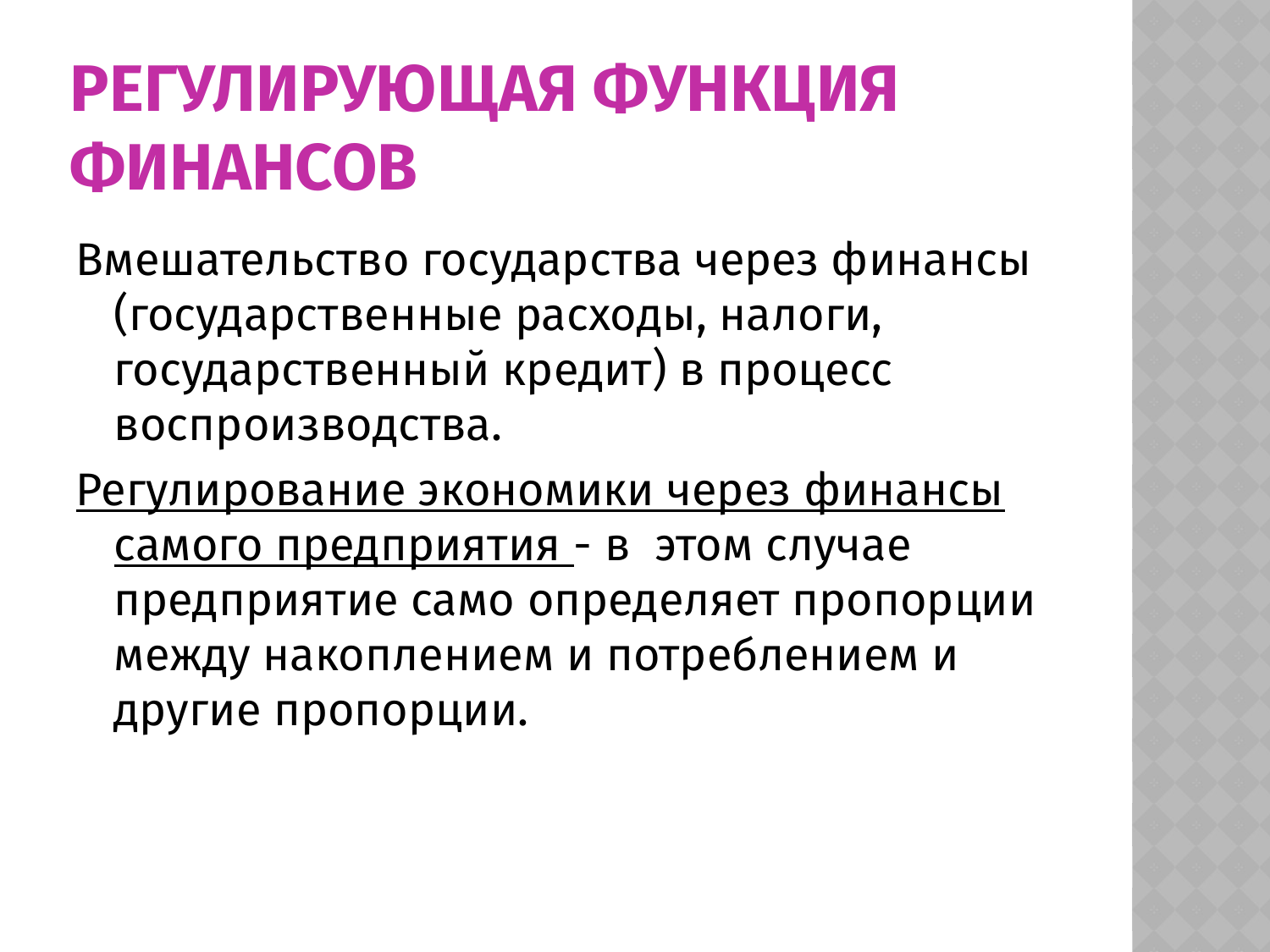

# Регулирующая функция финансов
Вмешательство государства через финансы (государственные расходы, налоги, государственный кредит) в процесс воспроизводства.
Регулирование экономики через финансы самого предприятия - в  этом случае предприятие само определяет пропорции между накоплением и потреблением и другие пропорции.